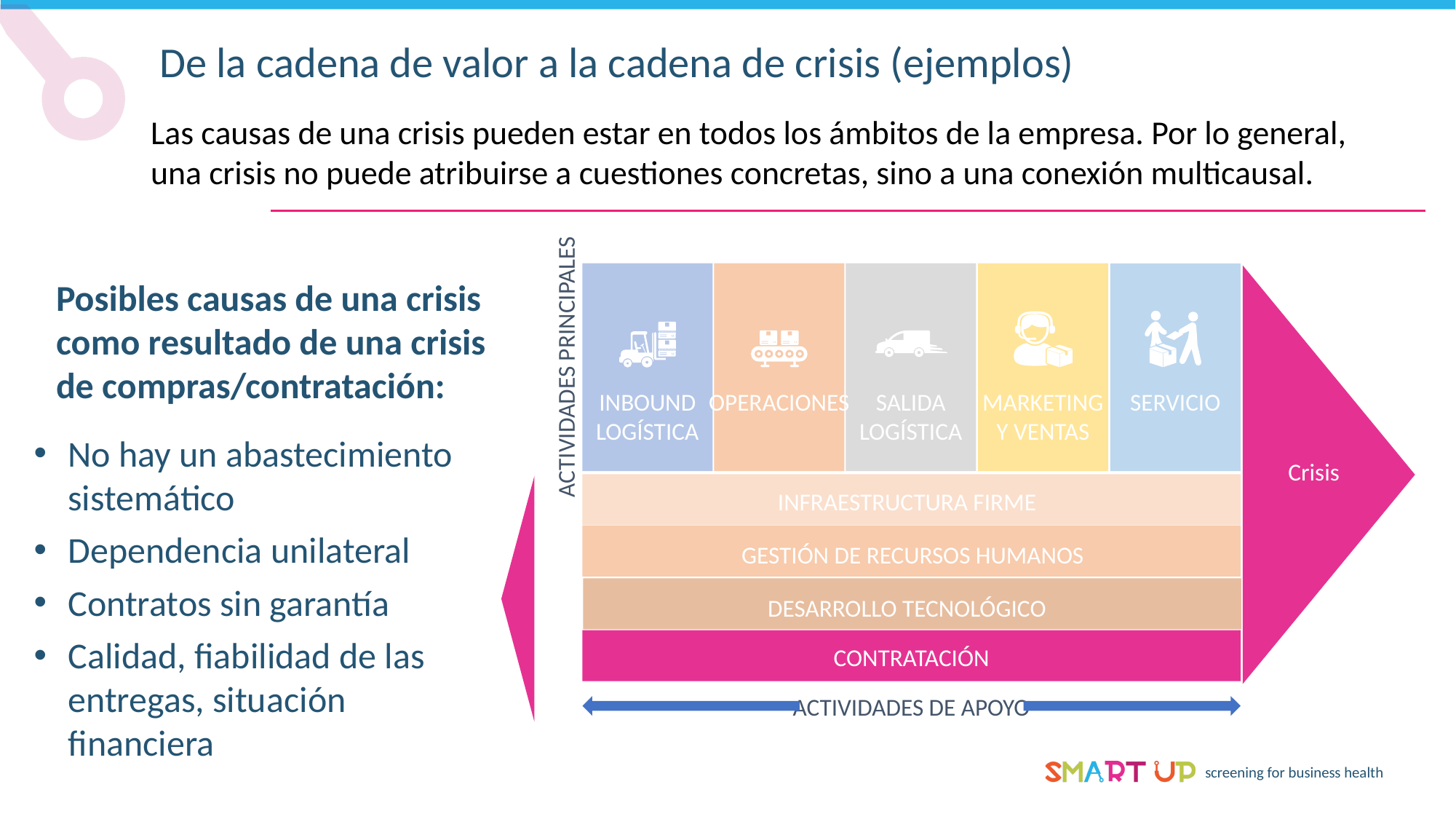

De la cadena de valor a la cadena de crisis (ejemplos)
Las causas de una crisis pueden estar en todos los ámbitos de la empresa. Por lo general, una crisis no puede atribuirse a cuestiones concretas, sino a una conexión multicausal.

Posibles causas de una crisis como resultado de una crisis de compras/contratación:

ACTIVIDADES PRINCIPALES
OPERACIONES
INBOUND
LOGÍSTICA
SALIDA
LOGÍSTICA
MARKETING
Y VENTAS
SERVICIO

Crisis
No hay un abastecimiento sistemático
Dependencia unilateral
Contratos sin garantía
Calidad, fiabilidad de las entregas, situación financiera

INFRAESTRUCTURA FIRME
INFRAESTRUCTURA FIRME

GESTIÓN DE RECURSOS HUMANOS
GESTIÓN DE RECURSOS HUMANOS

DESARROLLO TECNOLÓGICO

CONTRATACIÓN
ACTIVIDADES DE APOYO